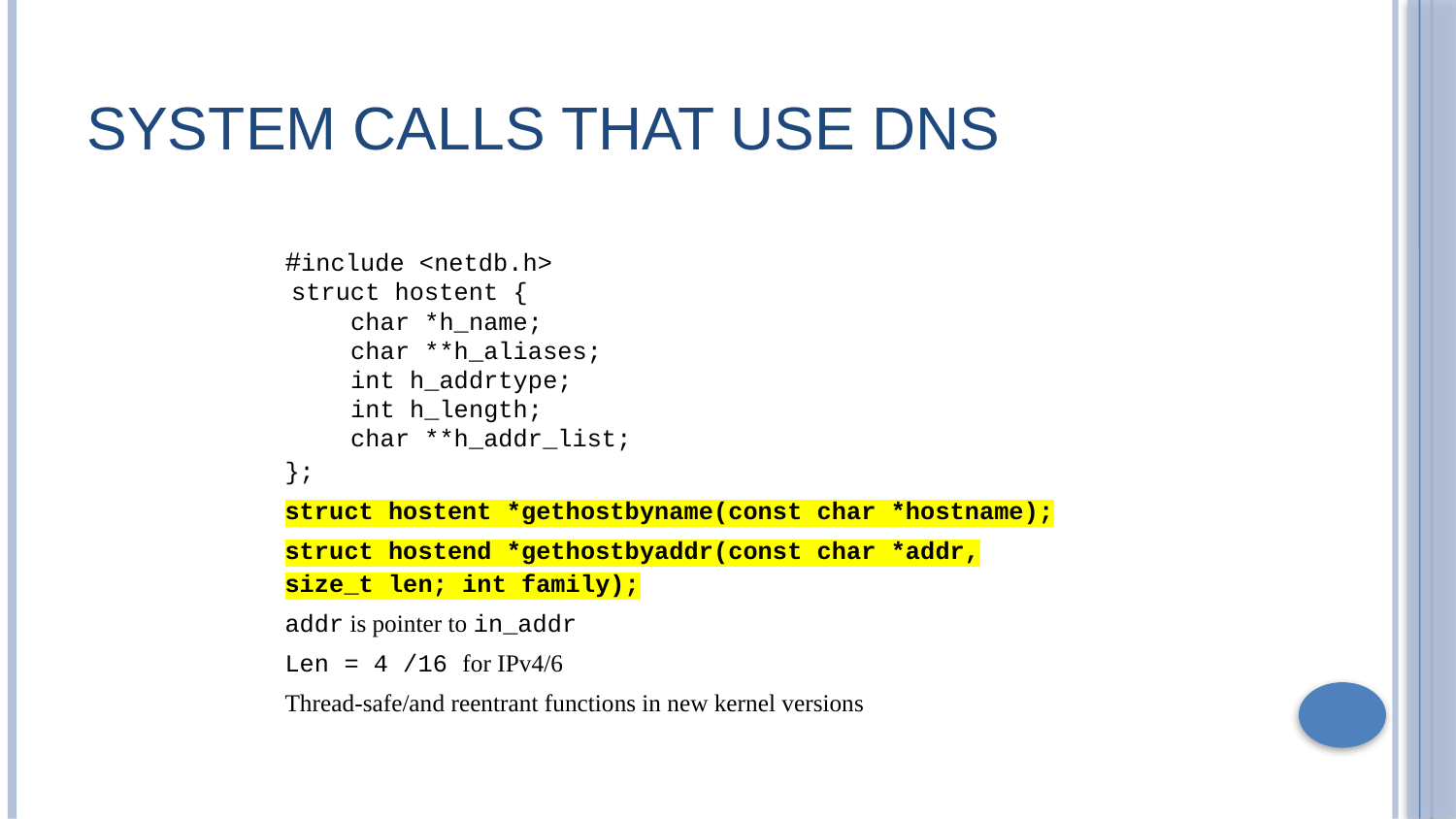

# System Calls that use DNS
#include <netdb.h>
struct hostent {
    char *h_name;
    char **h_aliases;
    int h_addrtype;
    int h_length;
    char **h_addr_list;
};
struct hostent *gethostbyname(const char *hostname);
struct hostend *gethostbyaddr(const char *addr,
				size_t len; int family);
addr is pointer to in_addr
Len = 4 /16 for IPv4/6
Thread-safe/and reentrant functions in new kernel versions